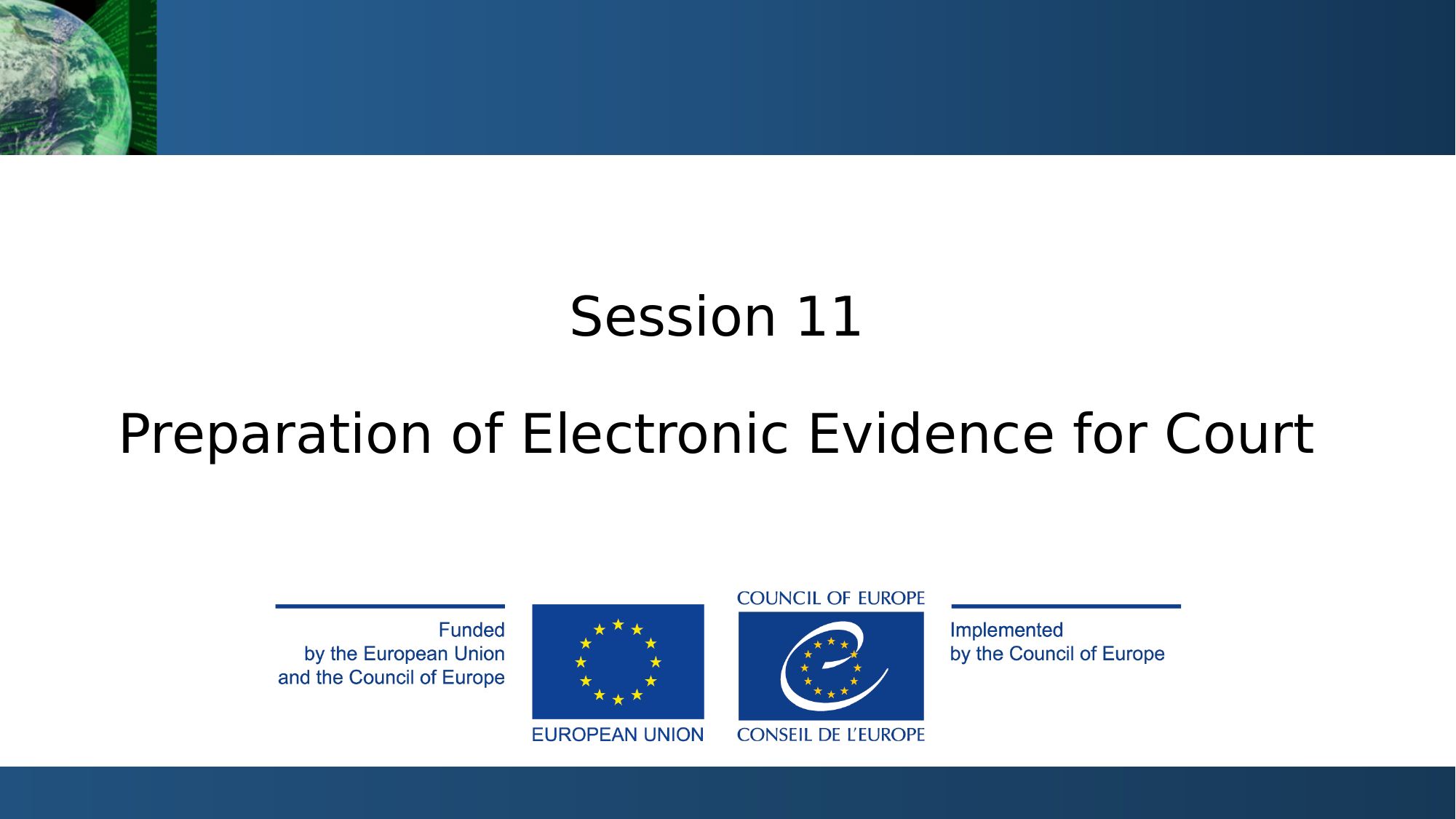

Session 11
Preparation of Electronic Evidence for Court